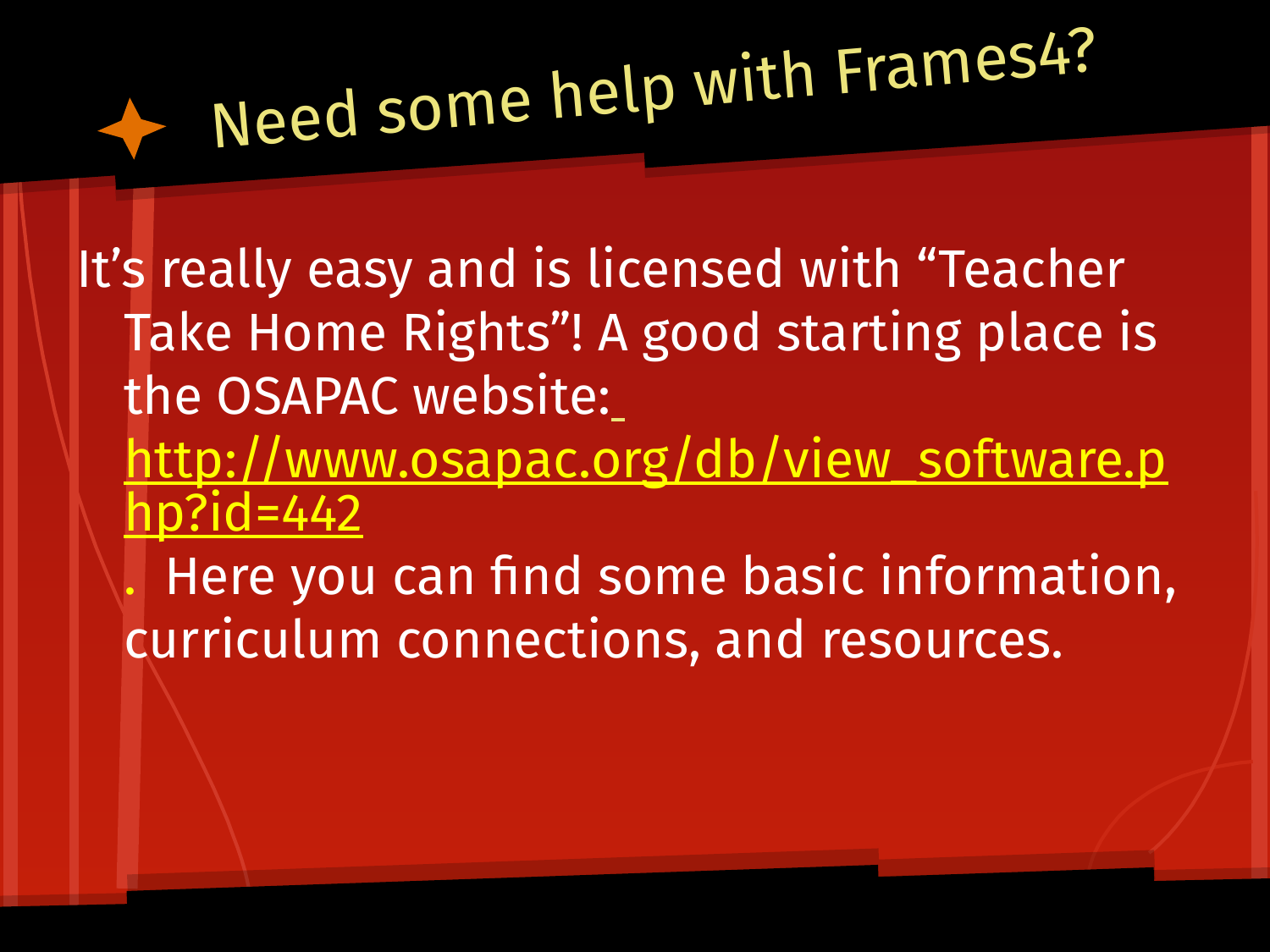

# Need some help with Frames4?
It’s really easy and is licensed with “Teacher Take Home Rights”! A good starting place is the OSAPAC website: http://www.osapac.org/db/view_software.php?id=442.  Here you can find some basic information, curriculum connections, and resources.